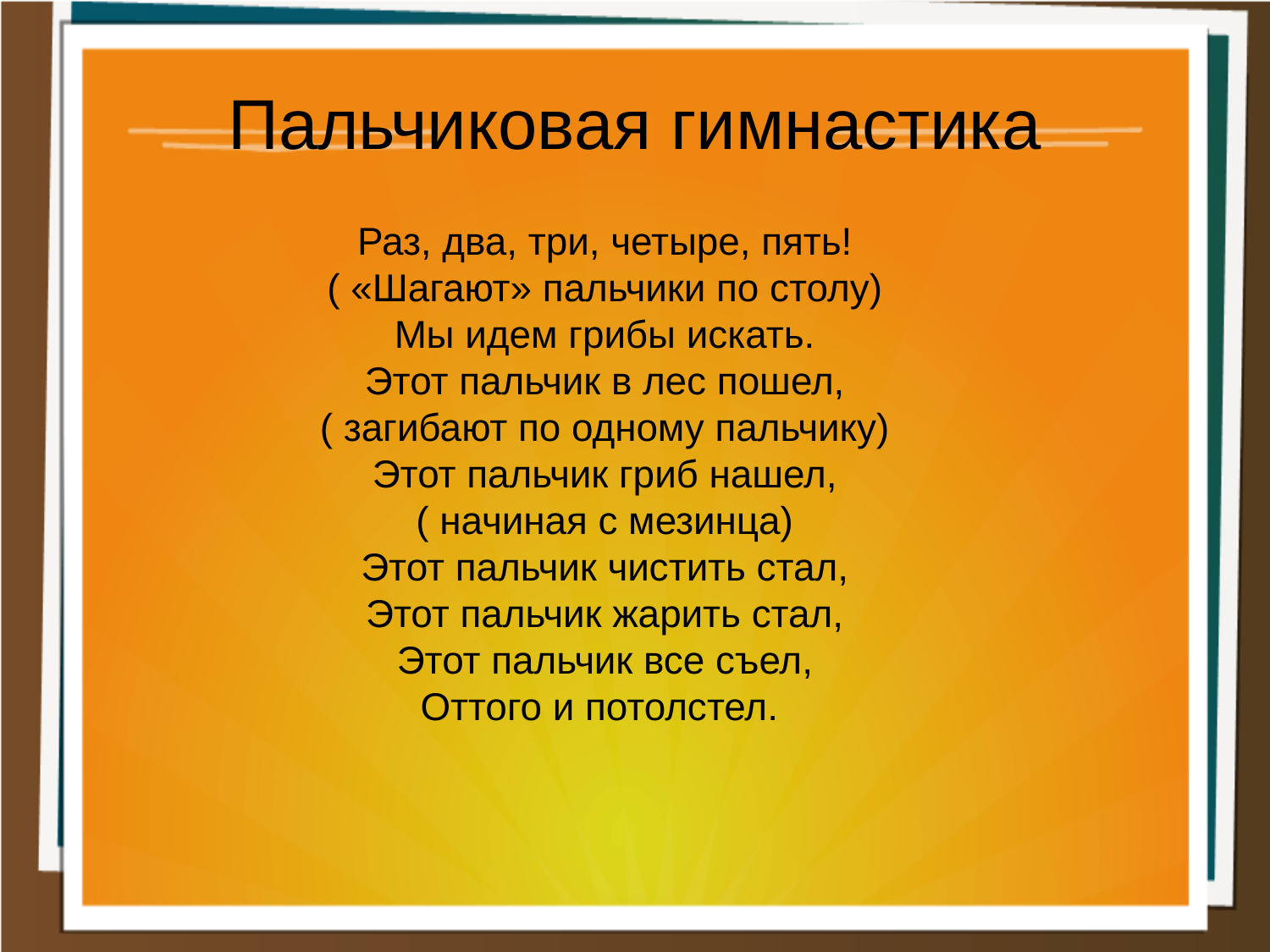

Пальчиковая гимнастика
Раз, два, три, четыре, пять!
( «Шагают» пальчики по столу)
Мы идем грибы искать.
Этот пальчик в лес пошел,
( загибают по одному пальчику)
Этот пальчик гриб нашел,
( начиная с мезинца)
Этот пальчик чистить стал,
Этот пальчик жарить стал,
Этот пальчик все съел,
Оттого и потолстел.
 .